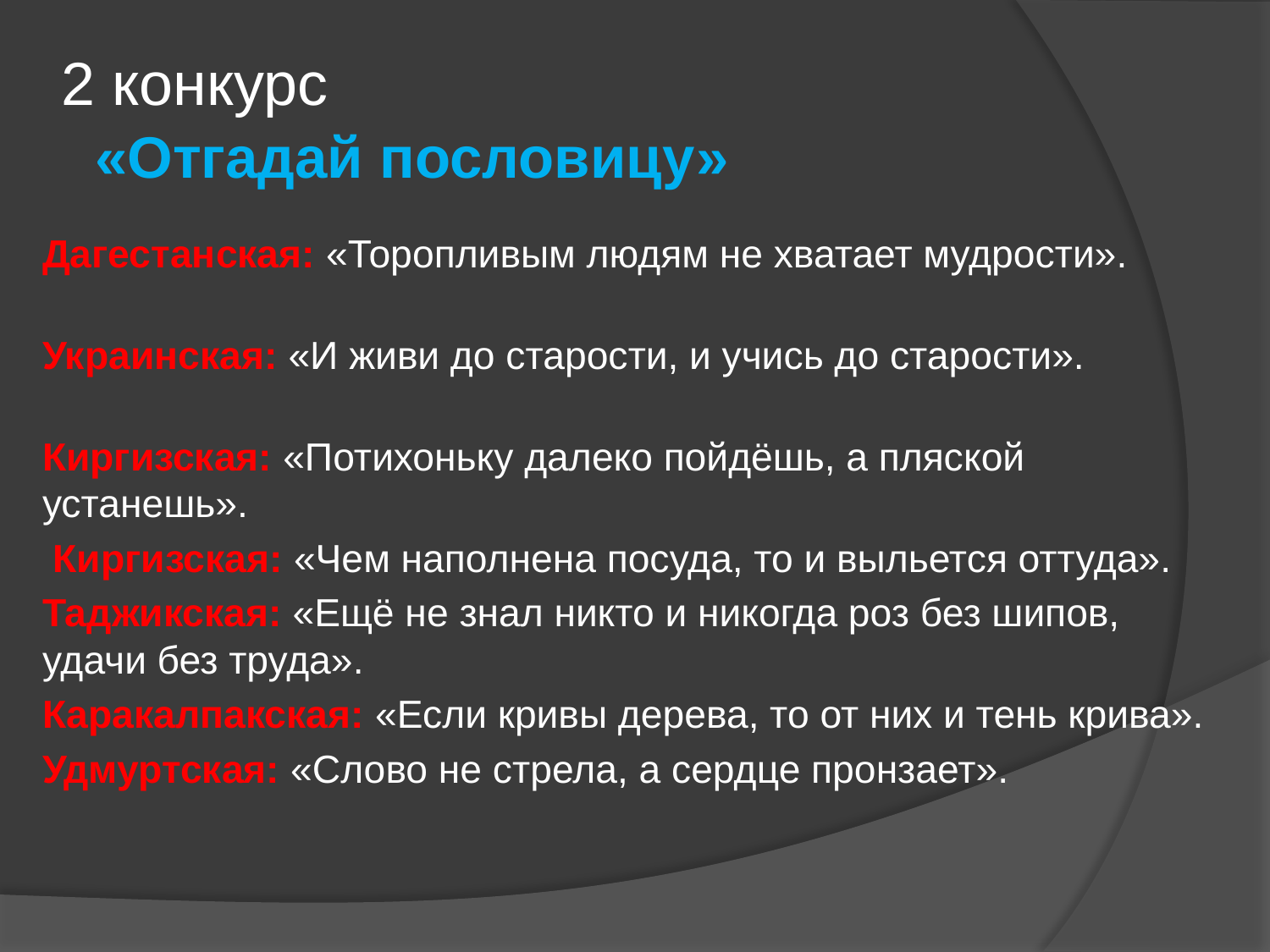

# 2 конкурс «Отгадай пословицу»
Дагестанская: «Торопливым людям не хватает мудрости».
Украинская: «И живи до старости, и учись до старости».
Киргизская: «Потихоньку далеко пойдёшь, а пляской устанешь».
 Киргизская: «Чем наполнена посуда, то и выльется оттуда».
Таджикская: «Ещё не знал никто и никогда роз без шипов, удачи без труда».
Каракалпакская: «Если кривы дерева, то от них и тень крива».
Удмуртская: «Слово не стрела, а сердце пронзает».